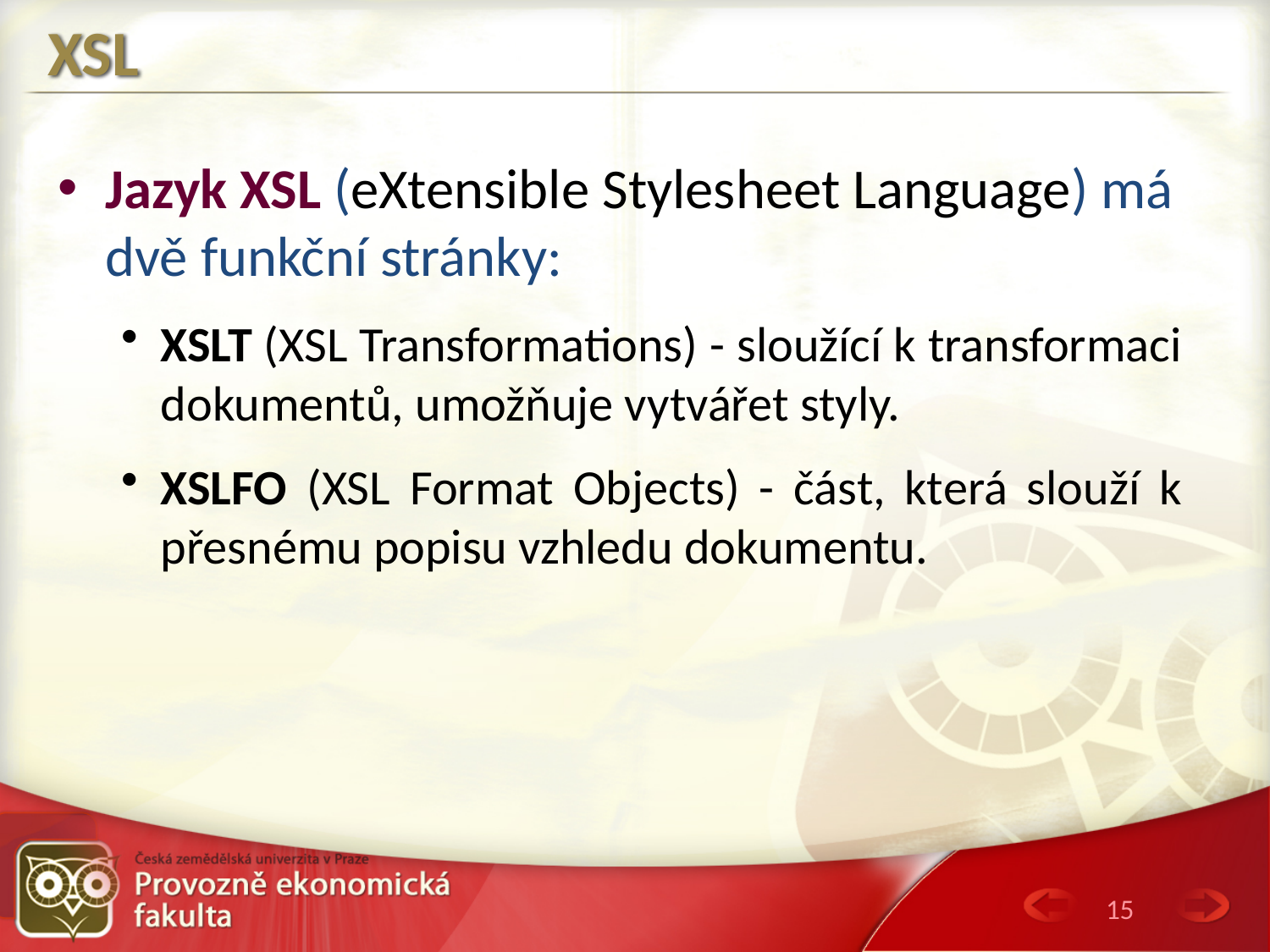

# XSL
Jazyk XSL (eXtensible Stylesheet Language) má dvě funkční stránky:
XSLT (XSL Transformations) - sloužící k transformaci dokumentů, umožňuje vytvářet styly.
XSLFO (XSL Format Objects) - část, která slouží k přesnému popisu vzhledu dokumentu.